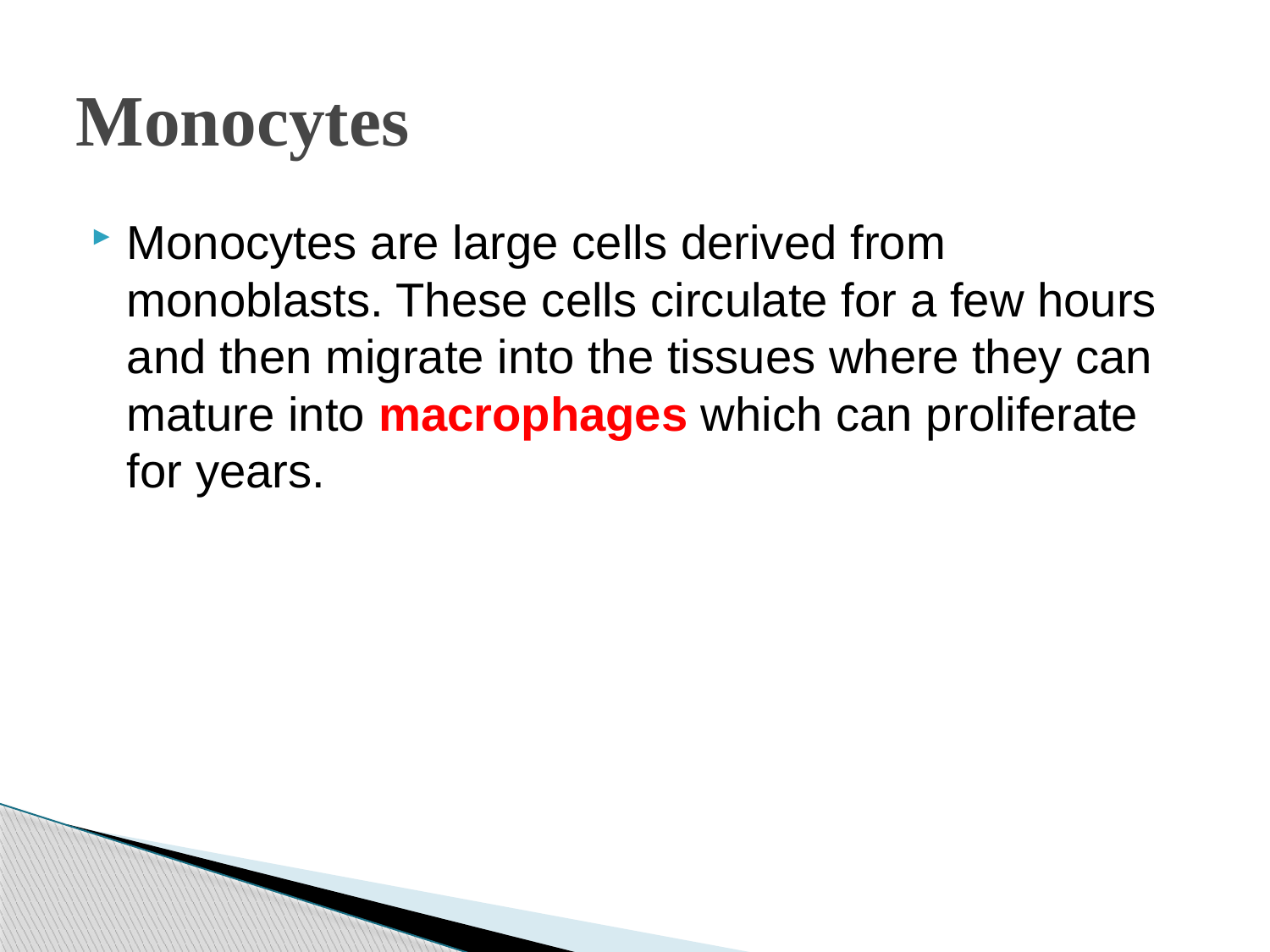

# Monocytes
Monocytes are large cells derived from monoblasts. These cells circulate for a few hours and then migrate into the tissues where they can mature into macrophages which can proliferate for years.